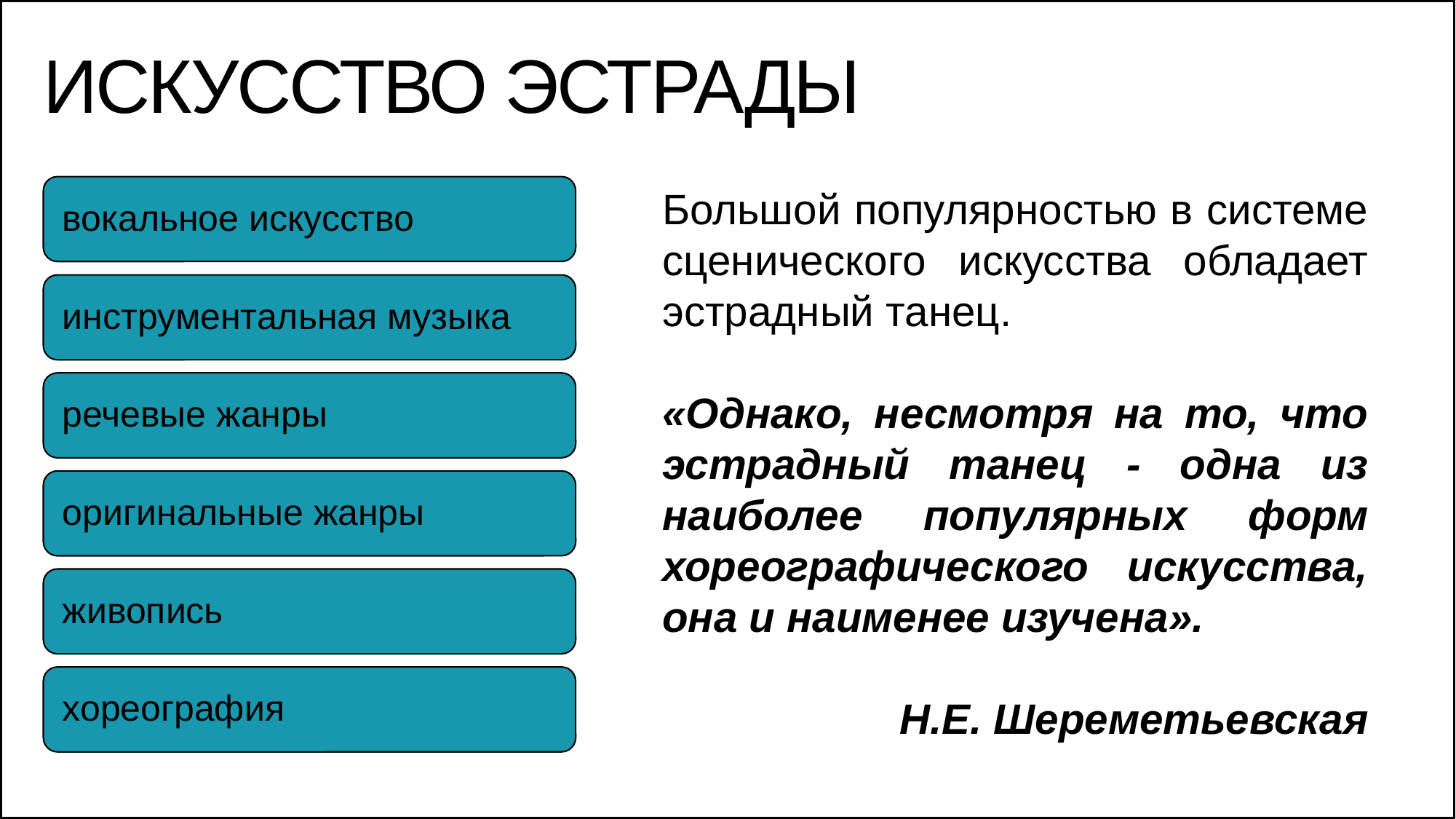

Искусство эстрады
вокальное искусство
инструментальная музыка
речевые жанры
оригинальные жанры
живопись
хореография
Большой популярностью в системе сценического искусства обладает эстрадный танец.

«Однако, несмотря на то, что эстрадный танец - одна из наиболее популярных форм хореографического искусства, она и наименее изучена».

Н.Е. Шереметьевская